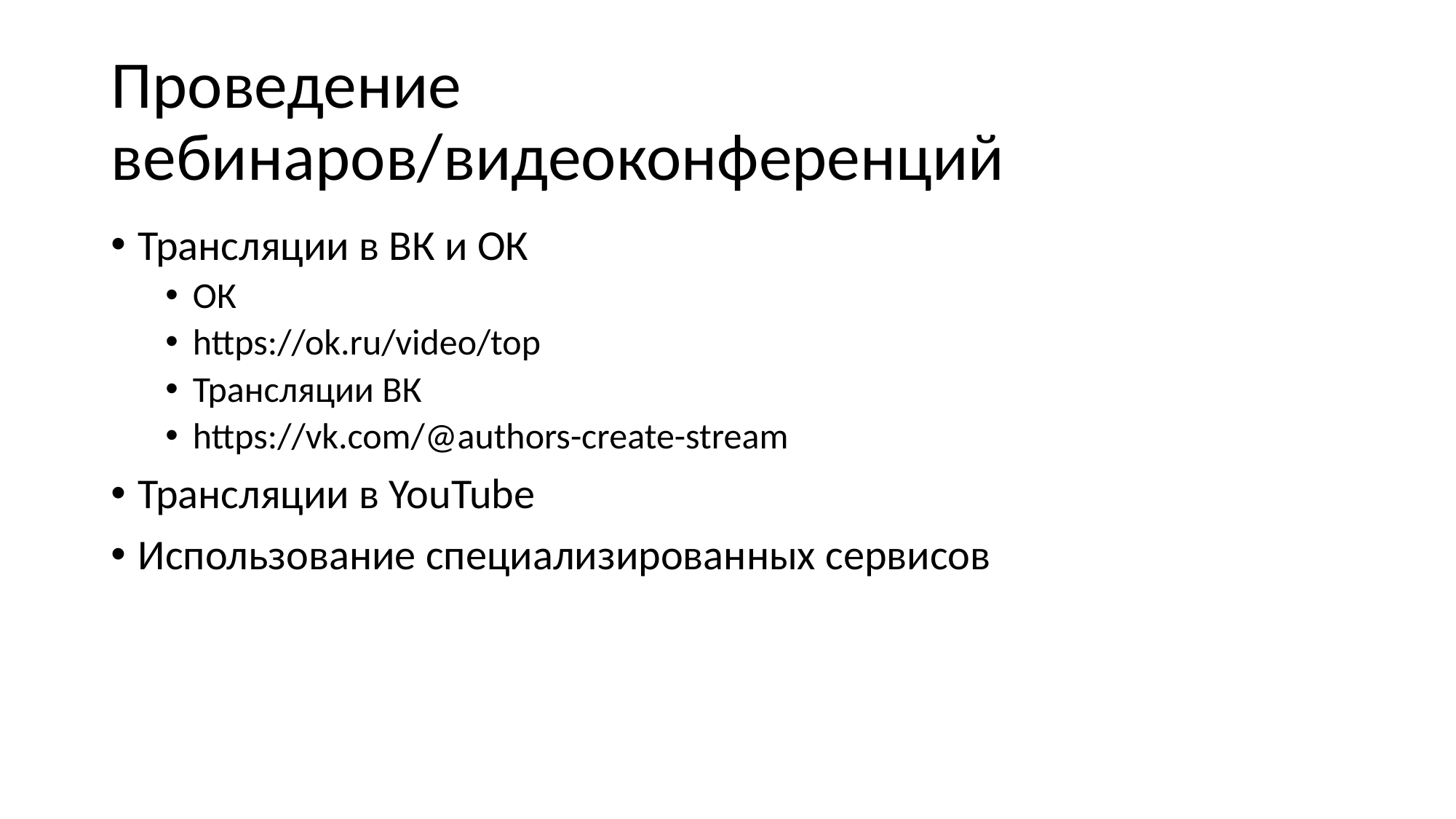

# Проведение вебинаров/видеоконференций
Трансляции в ВК и ОК
ОК
https://ok.ru/video/top
Трансляции ВК
https://vk.com/@authors-create-stream
Трансляции в YouTube
Использование специализированных сервисов